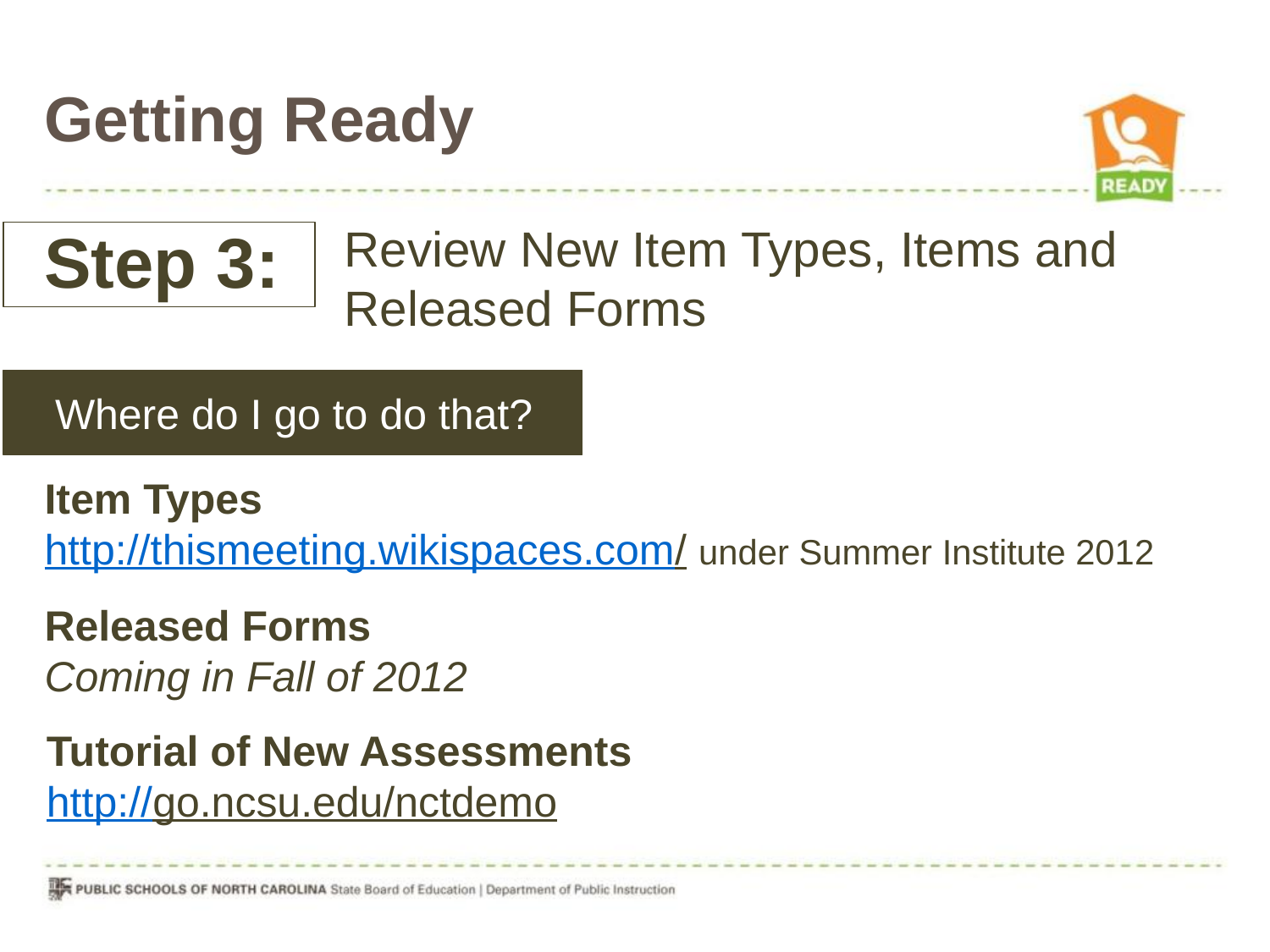

Getting Ready
Step 3:
Review New Item Types, Items and Released Forms

Where do I go to do that?
Item Types
http://thismeeting.wikispaces.com/ under Summer Institute 2012
Released Forms
Coming in Fall of 2012
Tutorial of New Assessments
http://go.ncsu.edu/nctdemo